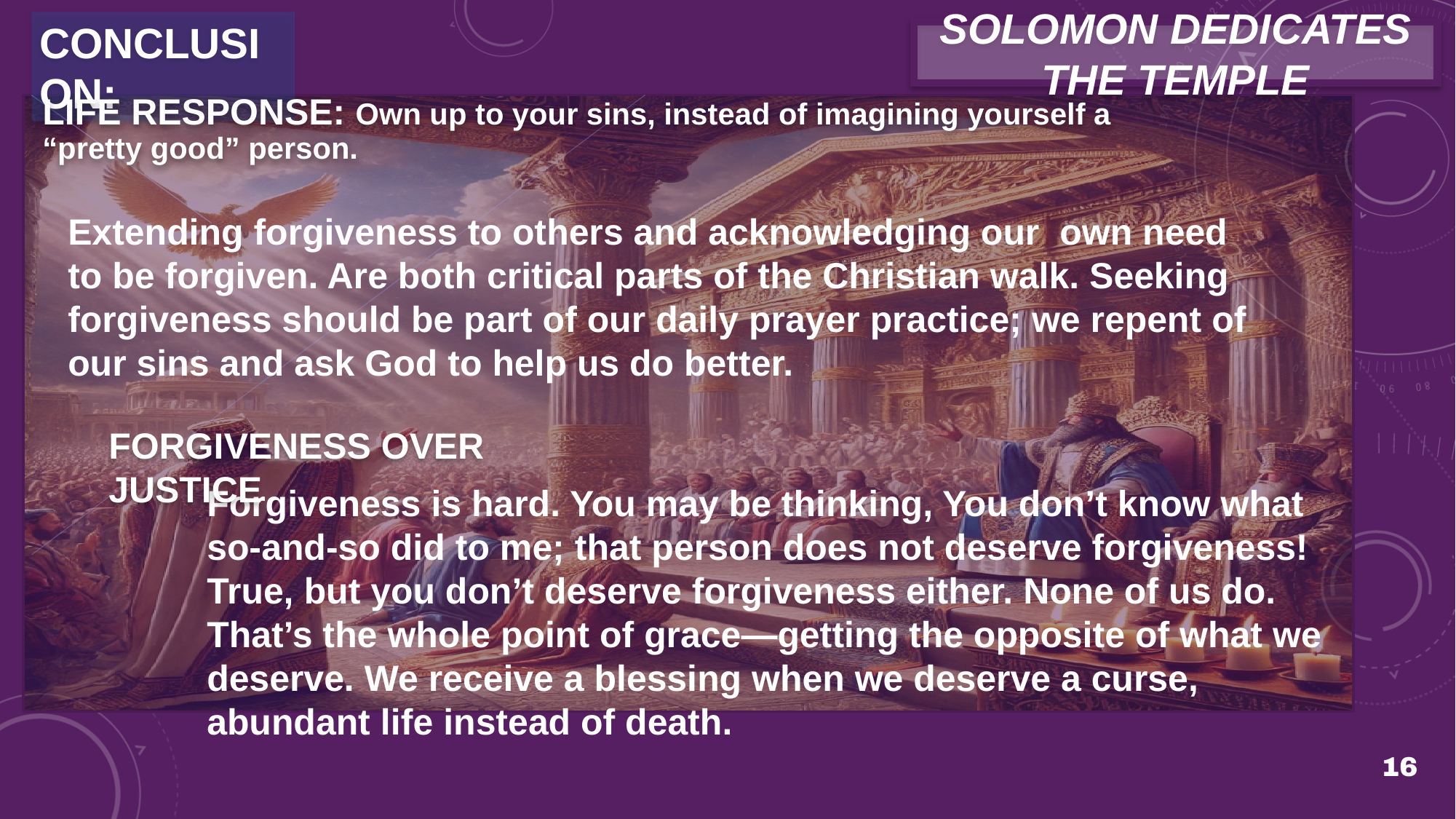

CONCLUSION:
Solomon Dedicates the Temple

Life Response: Own up to your sins, instead of imagining yourself a “pretty good” person.
Extending forgiveness to others and acknowledging our  own need to be forgiven. Are both critical parts of the Christian walk. Seeking forgiveness should be part of our daily prayer practice; we repent of our sins and ask God to help us do better.
Forgiveness Over Justice
Forgiveness is hard. You may be thinking, You don’t know what so-and-so did to me; that person does not deserve forgiveness! True, but you don’t deserve forgiveness either. None of us do. That’s the whole point of grace—getting the opposite of what we deserve. We receive a blessing when we deserve a curse, abundant life instead of death.
16